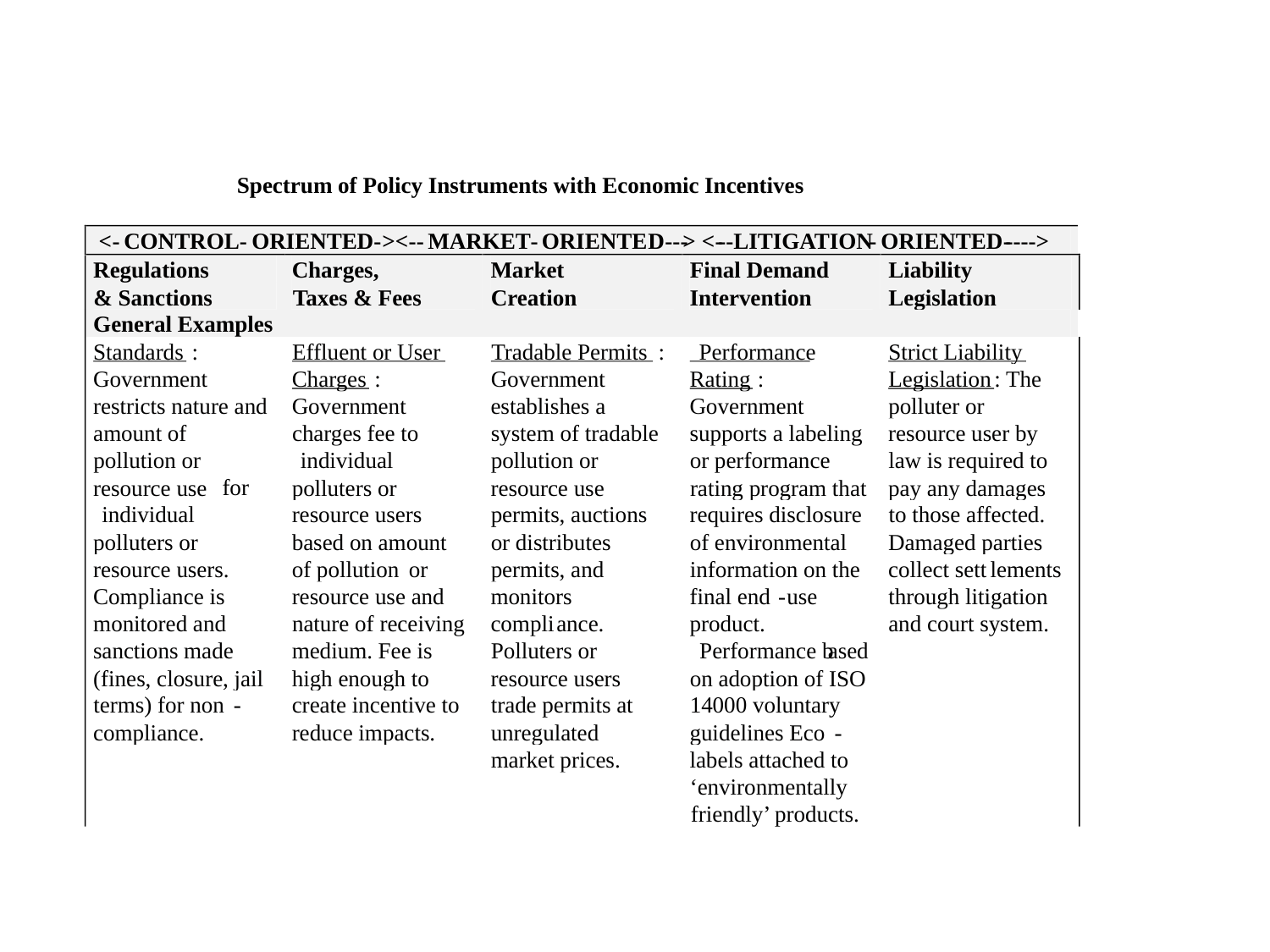

Spectrum of Policy Instruments with Economic Incentives

<
-
CONTROL
-
ORIENTED
-
><
-
-
MARKET
-
ORIENTE
D
--
-
>
<
-
--LITIGATION
-
ORIENTED
-
---->

Regulations

Charges,

Market

Final Demand

Liability

& Sanctions

Taxes & Fees

Creation

Intervention

Legislation

General Examples

Standards
:

Effluent or User

Tradable Permits
:

Government

Charges
:

Government

restricts nature and

Government

establishes a

amount of

charges fee to

system of tradable

pollution or

individual

pollution or

resource use
 for

polluters or

resource use

individual

resource users

permits, auctions

polluters or

based on amount

or distributes

resource users.

of pollution
 or

permits, and

Compliance is

resource use and

monitors

monitored and

nature of receiving

compli
ance.

sanctions made

medium. Fee is

Polluters or

(fines, closure, jail

high enough to

resource users

terms) for non
-

create incentive to

compliance.

reduce impacts.

Performance

Strict Liability

Rating
:

Legislation
: The

Government

polluter or

supports a labeling

resource user by

or performance

law is required to

rating program that

pay any damages

requires disclosure

to those affected.

of environmental

Damaged parties

information on the

collect sett
lements

final end
-
use

through litigation

product.

and court system.

Performance b
ased

on adoption of ISO
trade permits at

14000 voluntary

unregulated

guidelines Eco
-

market prices.

labels attached to

‘environmentally

friendly’ products.